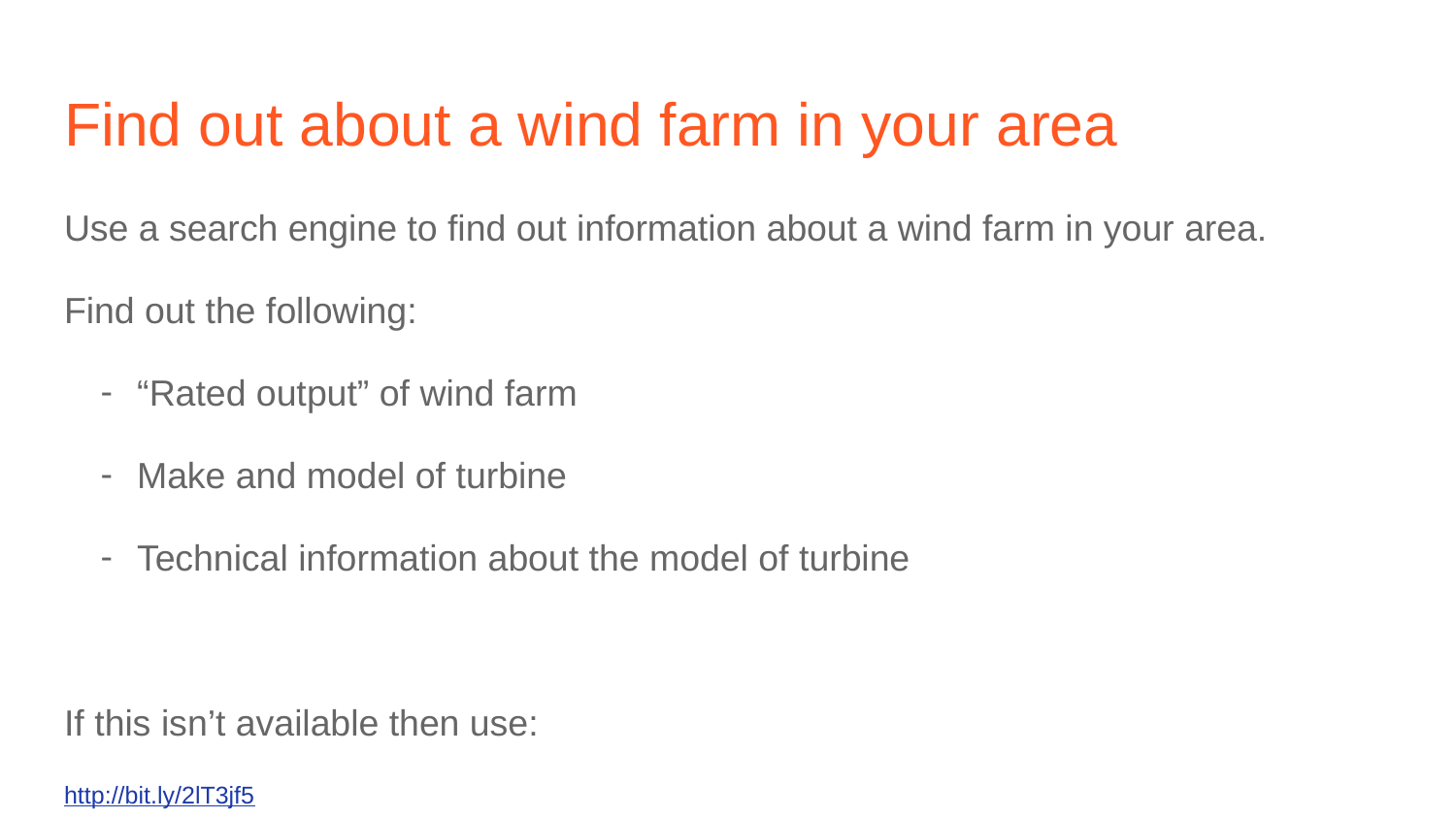

# Find out about a wind farm in your area
Use a search engine to find out information about a wind farm in your area.
Find out the following:
“Rated output” of wind farm
Make and model of turbine
Technical information about the model of turbine

If this isn’t available then use:
http://bit.ly/2lT3jf5